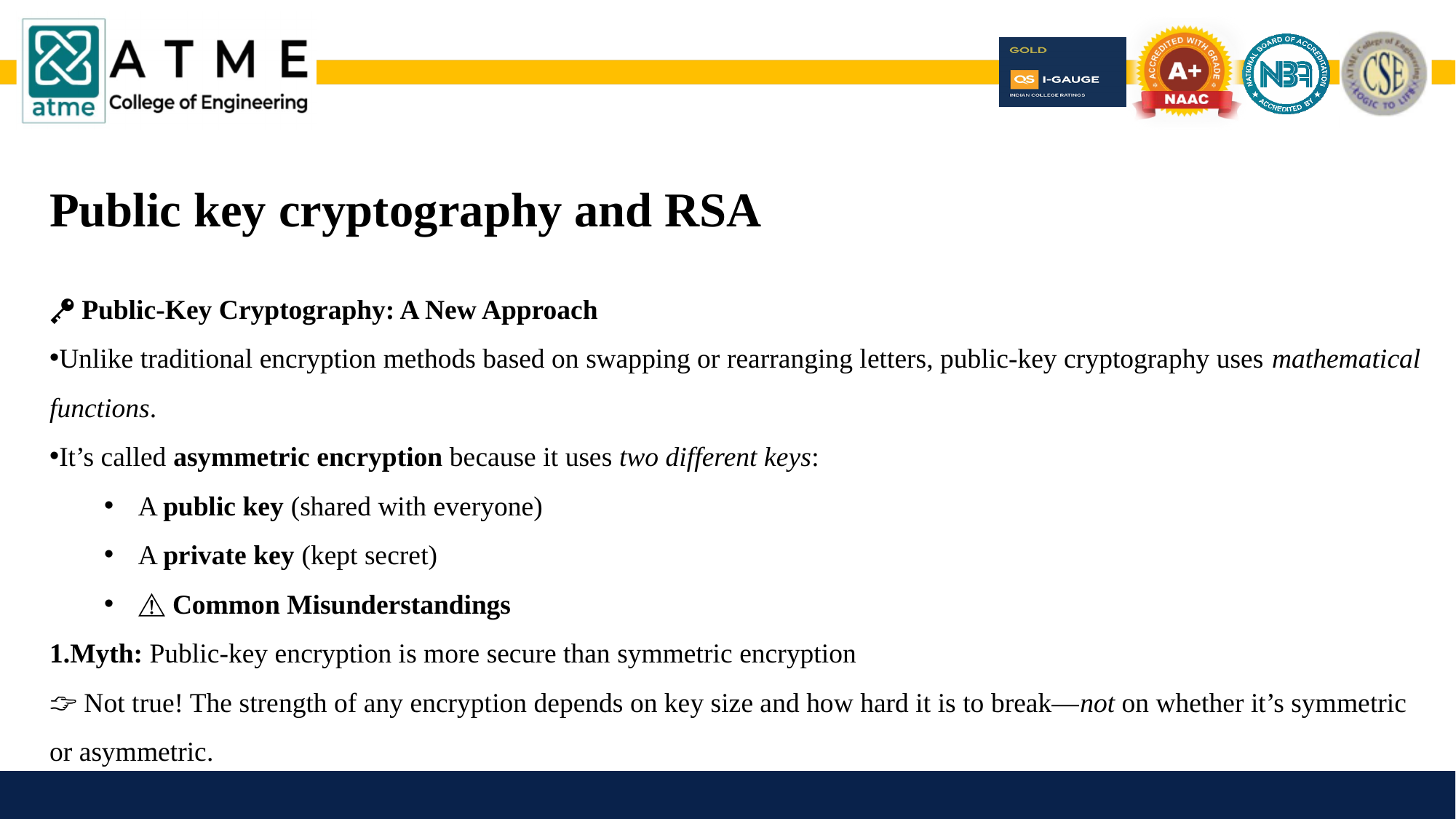

Public key cryptography and RSA
🔑 Public-Key Cryptography: A New Approach
Unlike traditional encryption methods based on swapping or rearranging letters, public-key cryptography uses mathematical functions.
It’s called asymmetric encryption because it uses two different keys:
A public key (shared with everyone)
A private key (kept secret)
⚠️ Common Misunderstandings
Myth: Public-key encryption is more secure than symmetric encryption
👉 Not true! The strength of any encryption depends on key size and how hard it is to break—not on whether it’s symmetric or asymmetric.